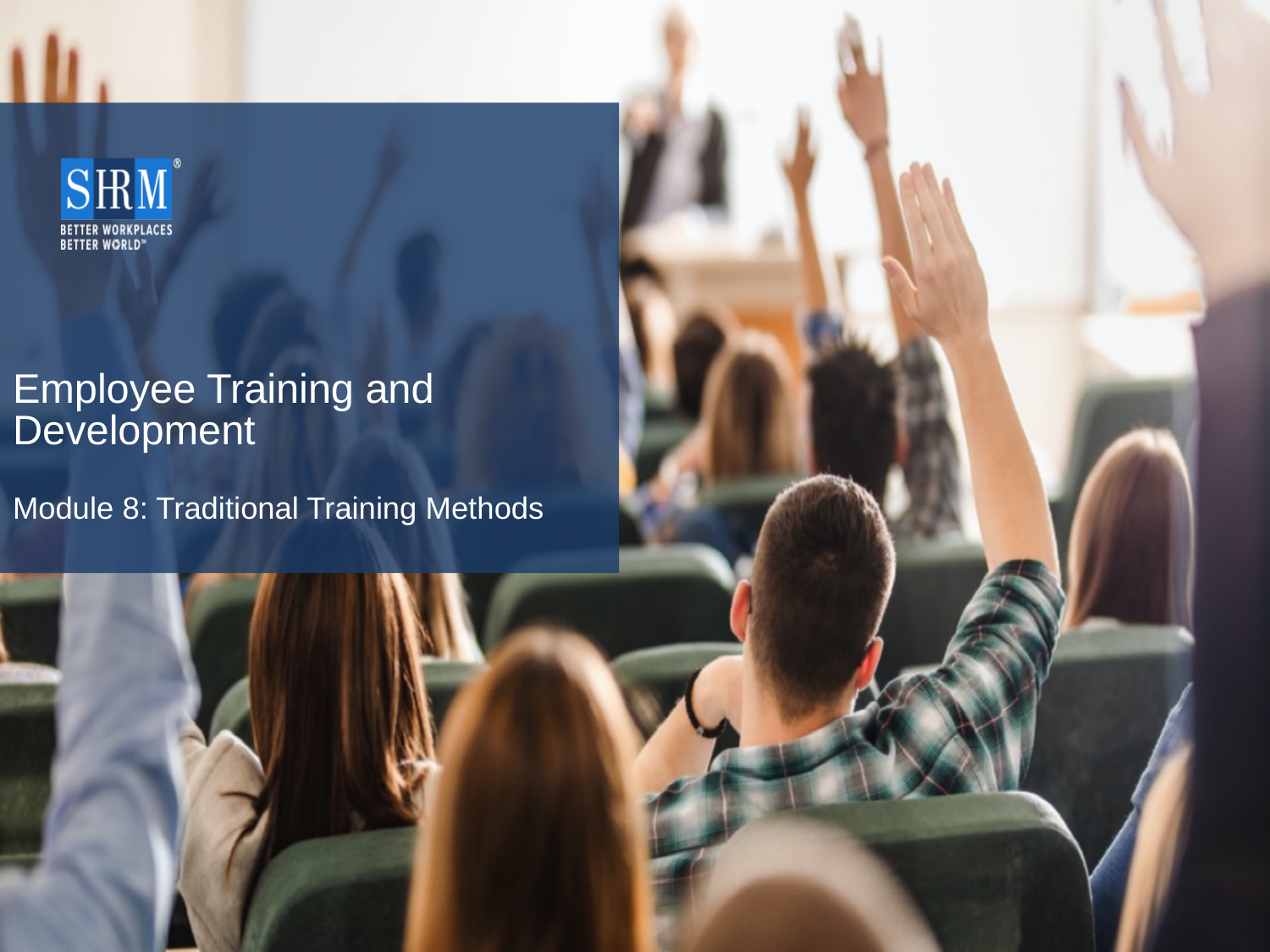

# Employee Training and Development Module 8: Traditional Training Methods